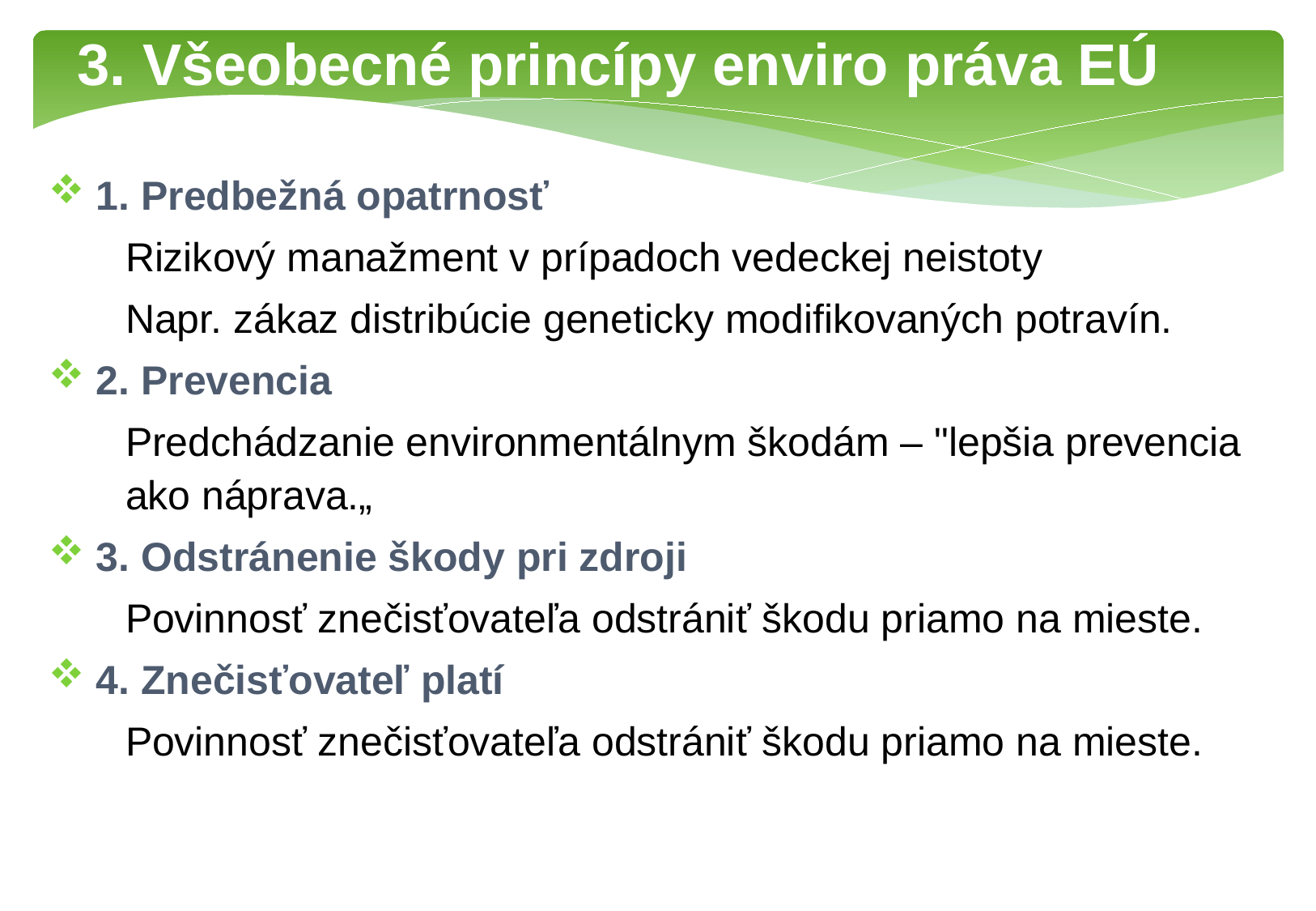

3. Všeobecné princípy enviro práva EÚ
1. Predbežná opatrnosť
Rizikový manažment v prípadoch vedeckej neistoty
Napr. zákaz distribúcie geneticky modifikovaných potravín.
2. Prevencia
Predchádzanie environmentálnym škodám – "lepšia prevencia ako náprava.„
3. Odstránenie škody pri zdroji
Povinnosť znečisťovateľa odstrániť škodu priamo na mieste.
4. Znečisťovateľ platí
Povinnosť znečisťovateľa odstrániť škodu priamo na mieste.